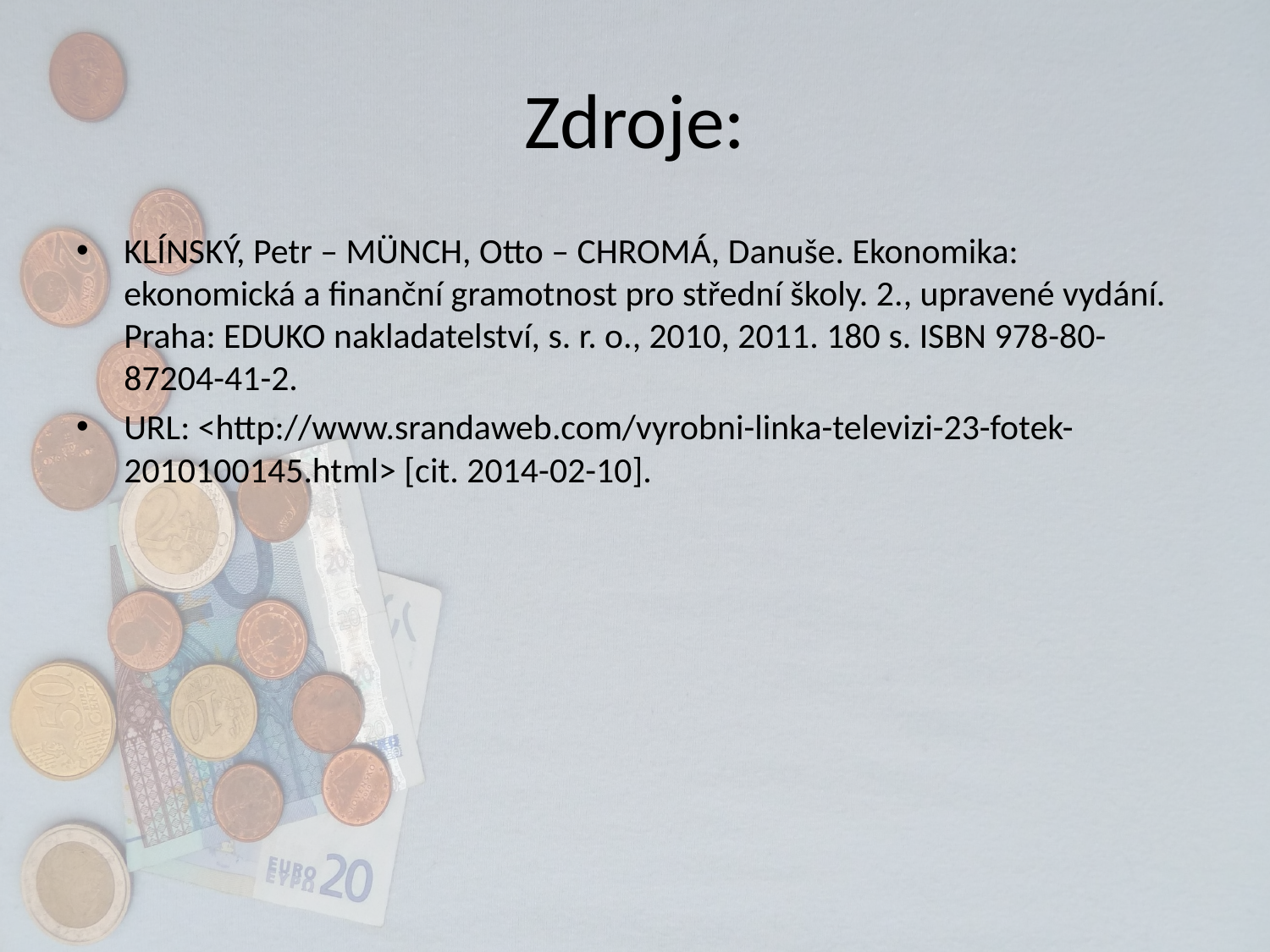

# Zdroje:
KLÍNSKÝ, Petr – MÜNCH, Otto – CHROMÁ, Danuše. Ekonomika: ekonomická a finanční gramotnost pro střední školy. 2., upravené vydání. Praha: EDUKO nakladatelství, s. r. o., 2010, 2011. 180 s. ISBN 978-80-87204-41-2.
URL: <http://www.srandaweb.com/vyrobni-linka-televizi-23-fotek-2010100145.html> [cit. 2014-02-10].